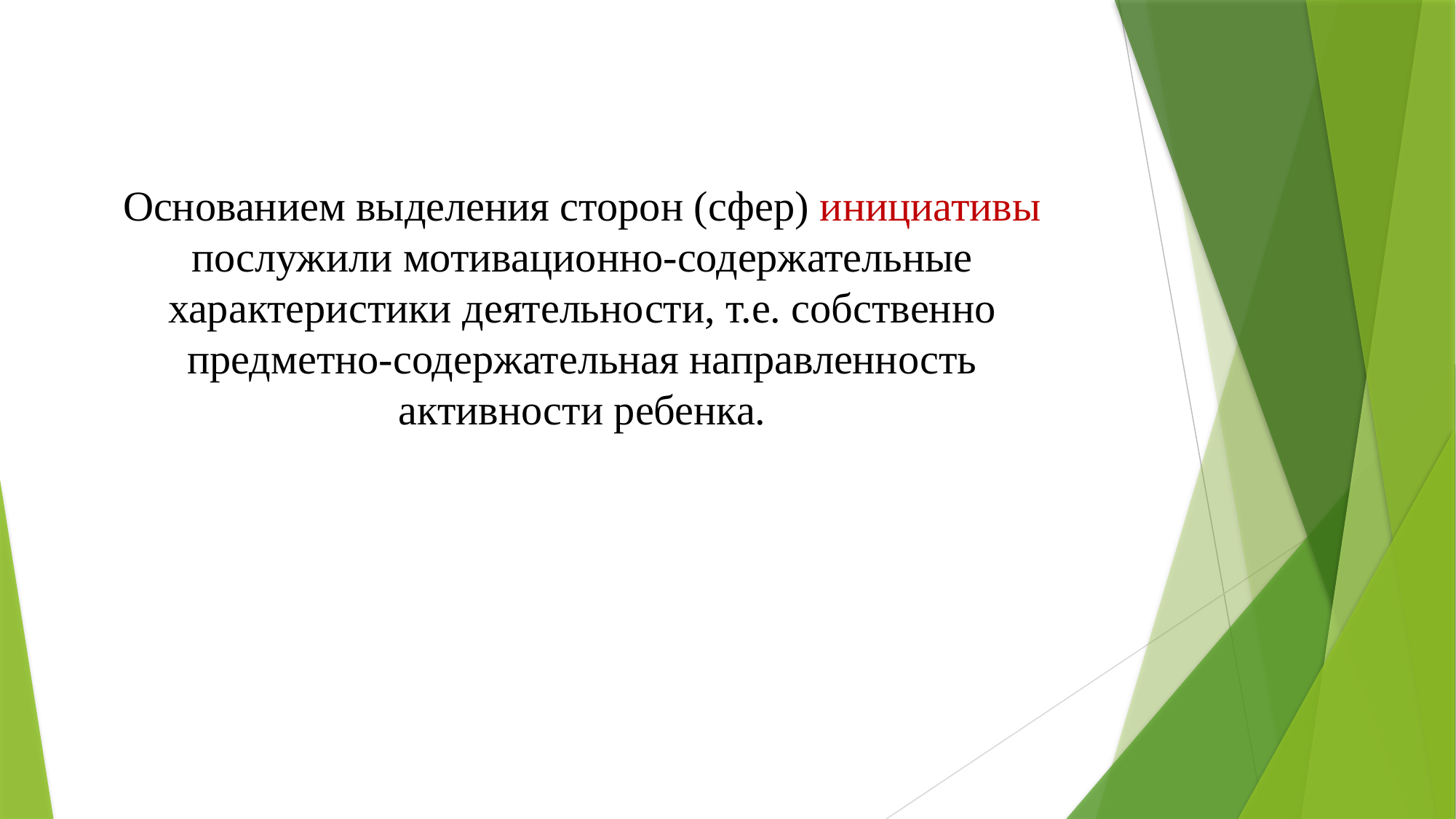

# Основанием выделения сторон (сфер) инициативы послужили мотивационно-содержательные характеристики деятельности, т.е. собственно предметно-содержательная направленность активности ребенка.